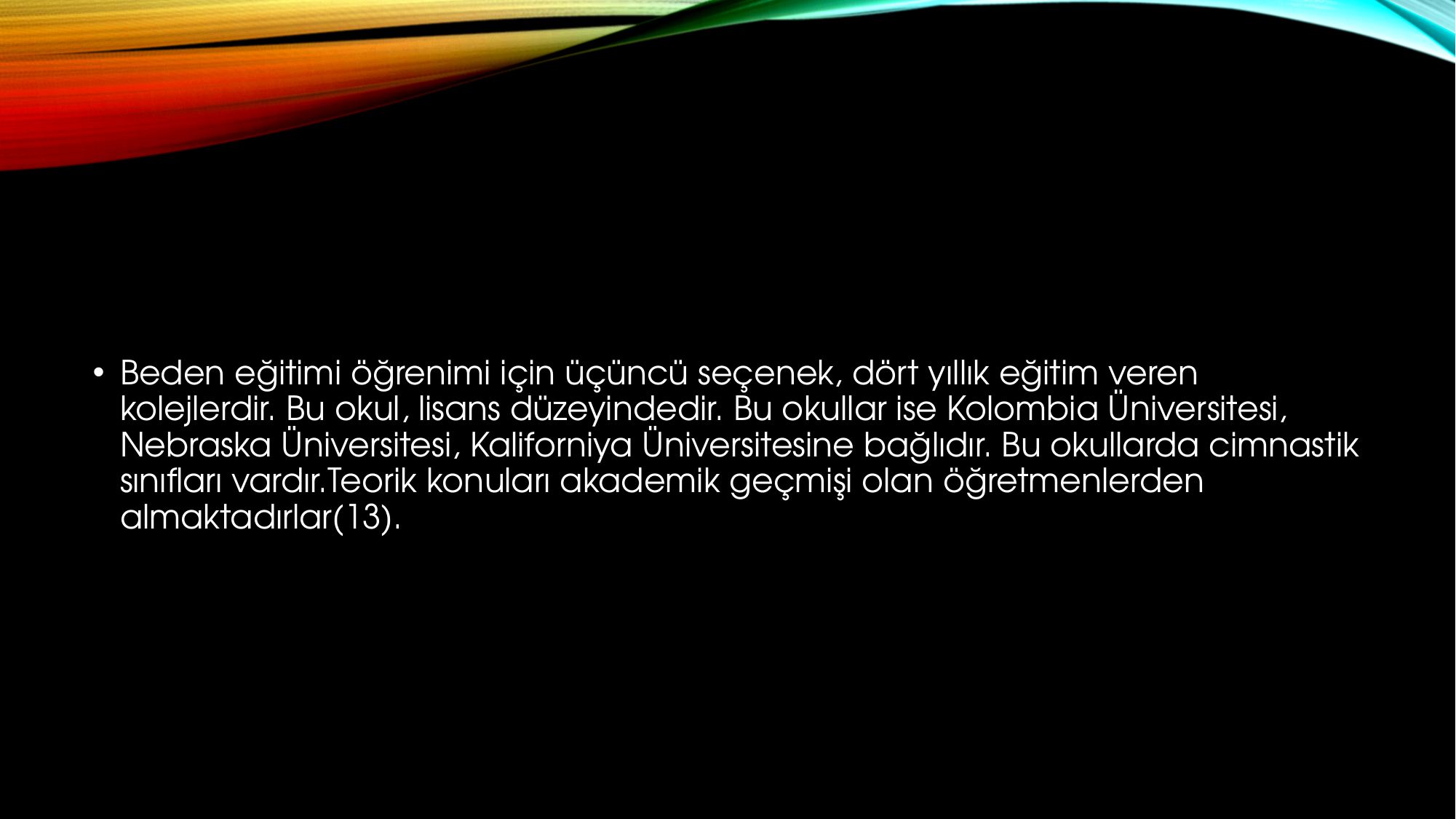

#
Beden eğitimi öğrenimi için üçüncü seçenek, dört yıllık eğitim veren kolejlerdir. Bu okul, lisans düzeyindedir. Bu okullar ise Kolombia Üniversitesi, Nebraska Üniversitesi, Kaliforniya Üniversitesine bağlıdır. Bu okullarda cimnastik sınıfları vardır.Teorik konuları akademik geçmişi olan öğretmenlerden almaktadırlar(13).